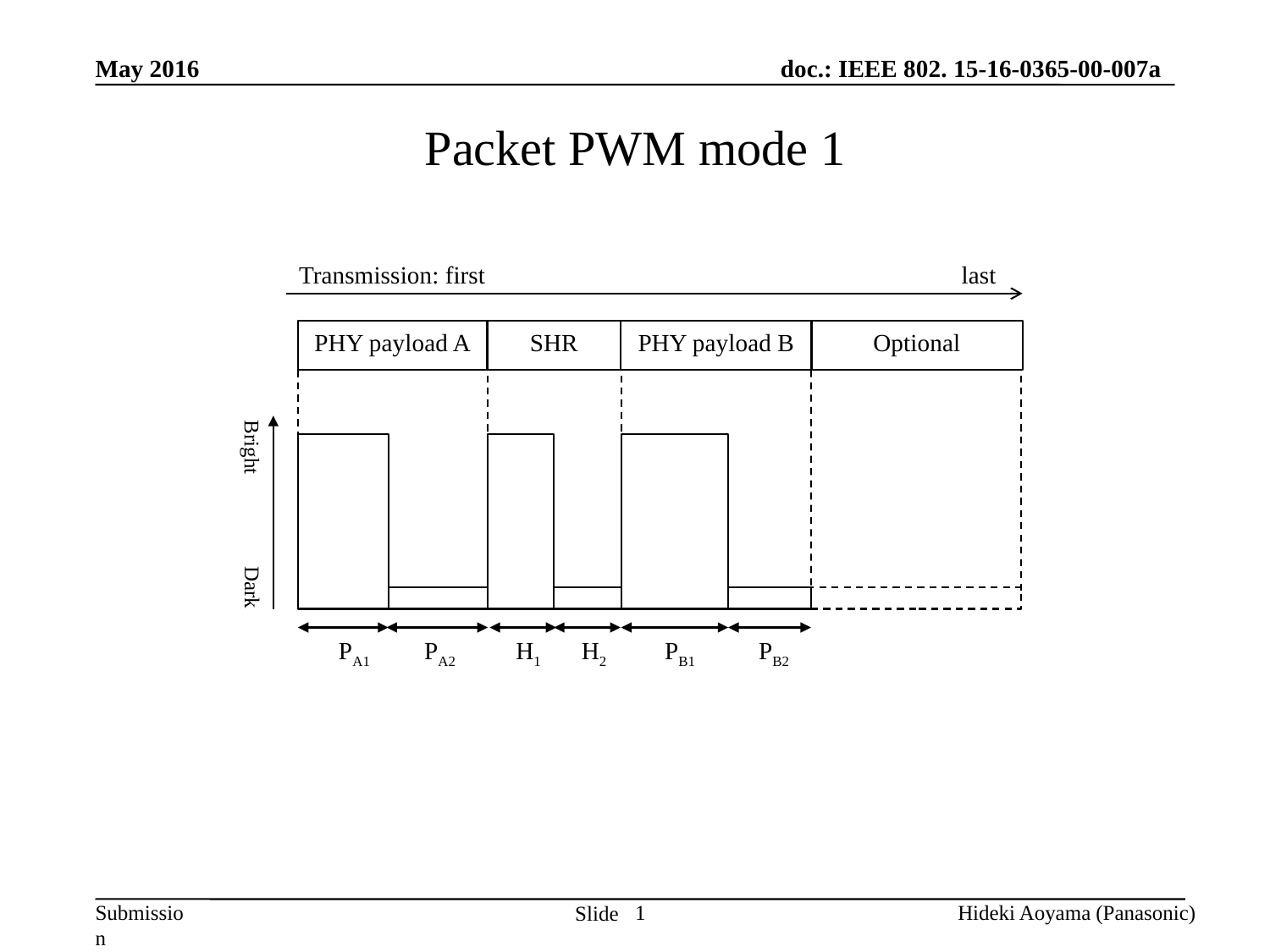

May 2016
# Packet PWM mode 1
Transmission: first
last
PHY payload A
SHR
PHY payload B
Optional
Bright
Dark

PA1
PA2
H1
H2
PB1
PB2
1
Hideki Aoyama (Panasonic)